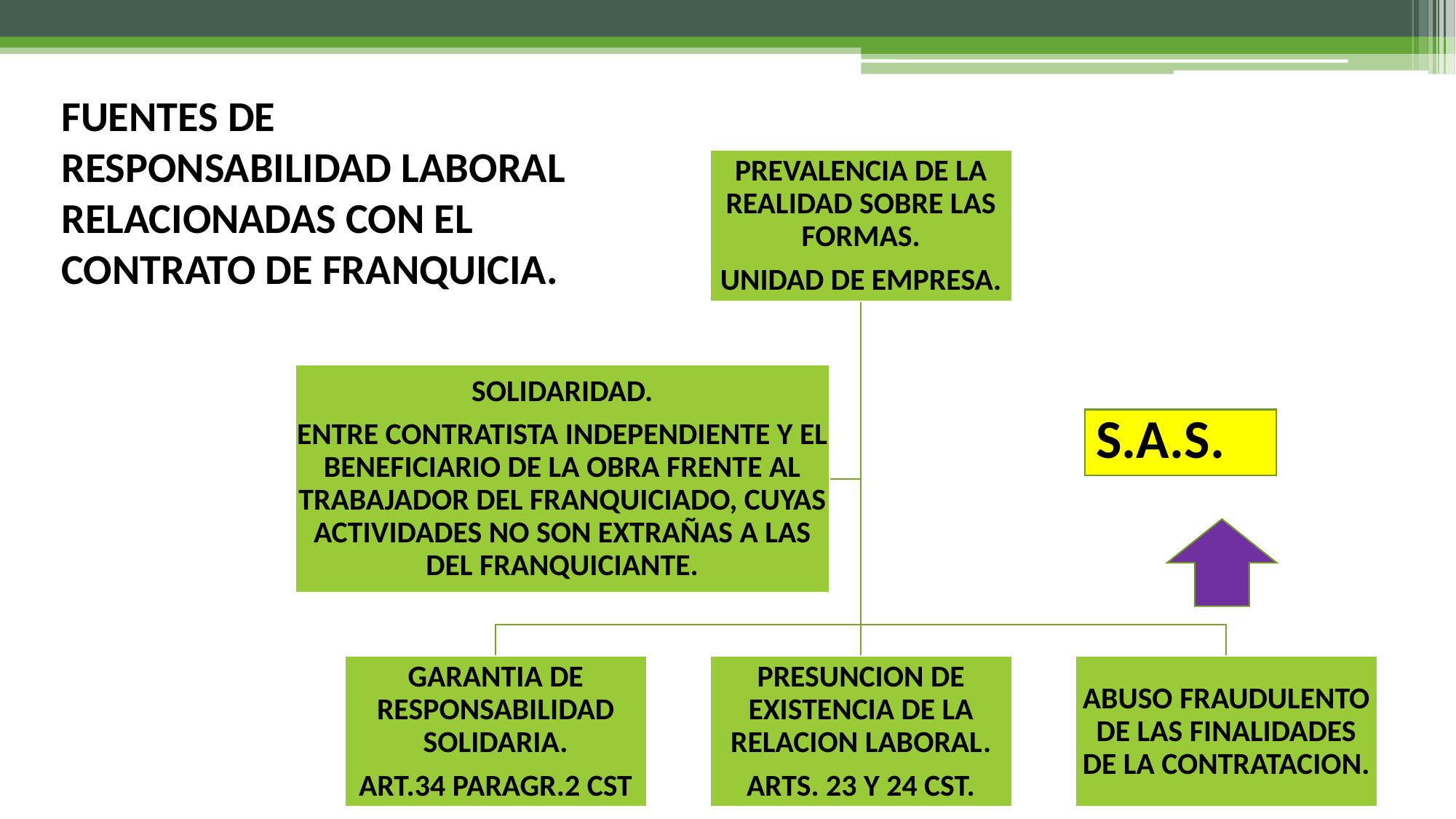

FUENTES DE RESPONSABILIDAD LABORAL RELACIONADAS CON EL CONTRATO DE FRANQUICIA.
PREVALENCIA DE LA REALIDAD SOBRE LAS FORMAS.
UNIDAD DE EMPRESA.
GARANTIA DE RESPONSABILIDAD SOLIDARIA.
ART.34 PARAGR.2 CST
PRESUNCION DE EXISTENCIA DE LA RELACION LABORAL.
ARTS. 23 Y 24 CST.
ABUSO FRAUDULENTO DE LAS FINALIDADES DE LA CONTRATACION.
SOLIDARIDAD.
ENTRE CONTRATISTA INDEPENDIENTE Y EL BENEFICIARIO DE LA OBRA FRENTE AL TRABAJADOR DEL FRANQUICIADO, CUYAS ACTIVIDADES NO SON EXTRAÑAS A LAS DEL FRANQUICIANTE.
S.A.S.